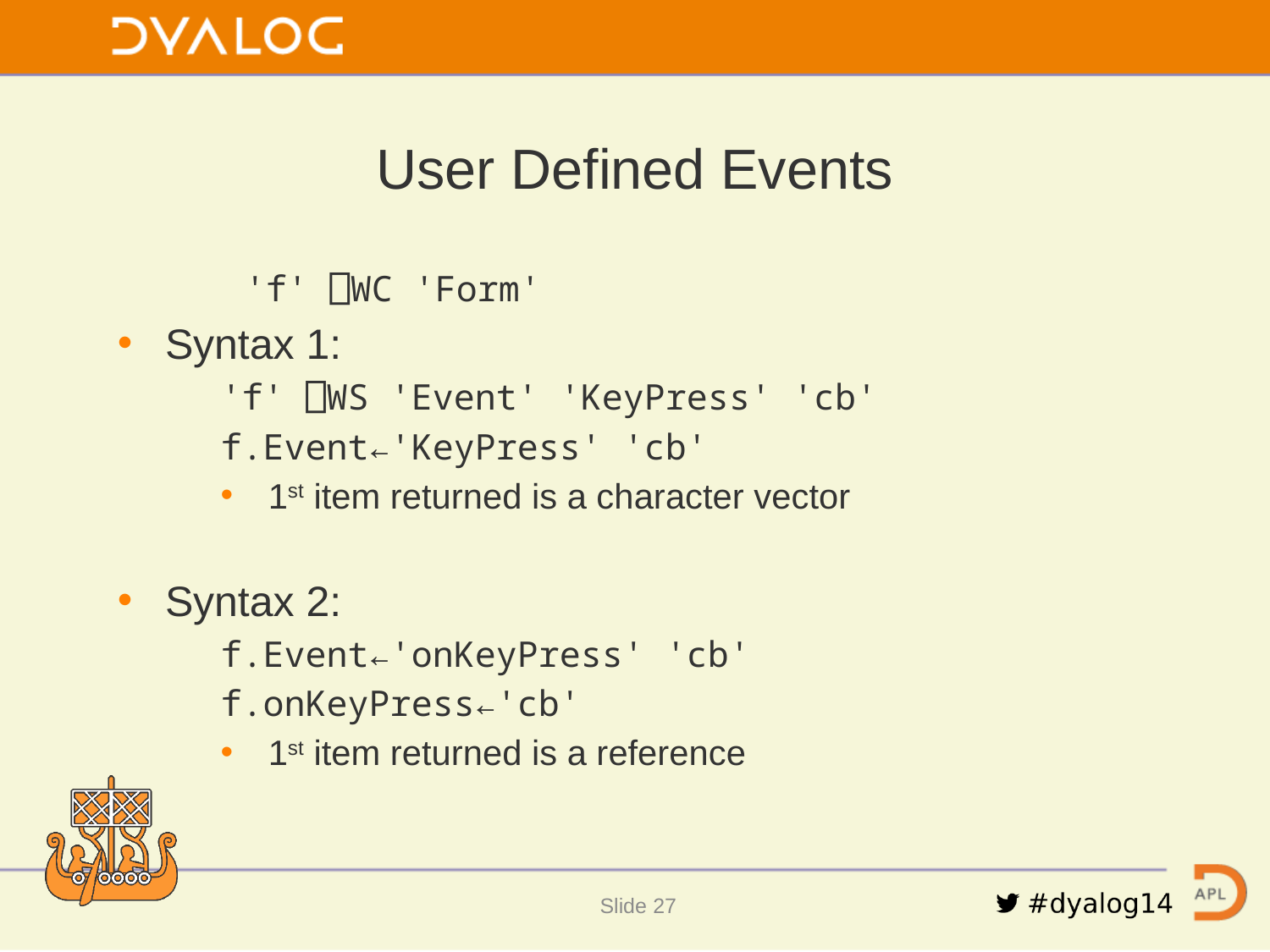

User Defined Events

      'f' ⎕WC 'Form'
Syntax 1:
'f' ⎕WS 'Event' 'KeyPress' 'cb'
f.Event←'KeyPress' 'cb'
1st item returned is a character vector

Syntax 2:
f.Event←'onKeyPress' 'cb'
f.onKeyPress←'cb'
1st item returned is a reference

Slide 27